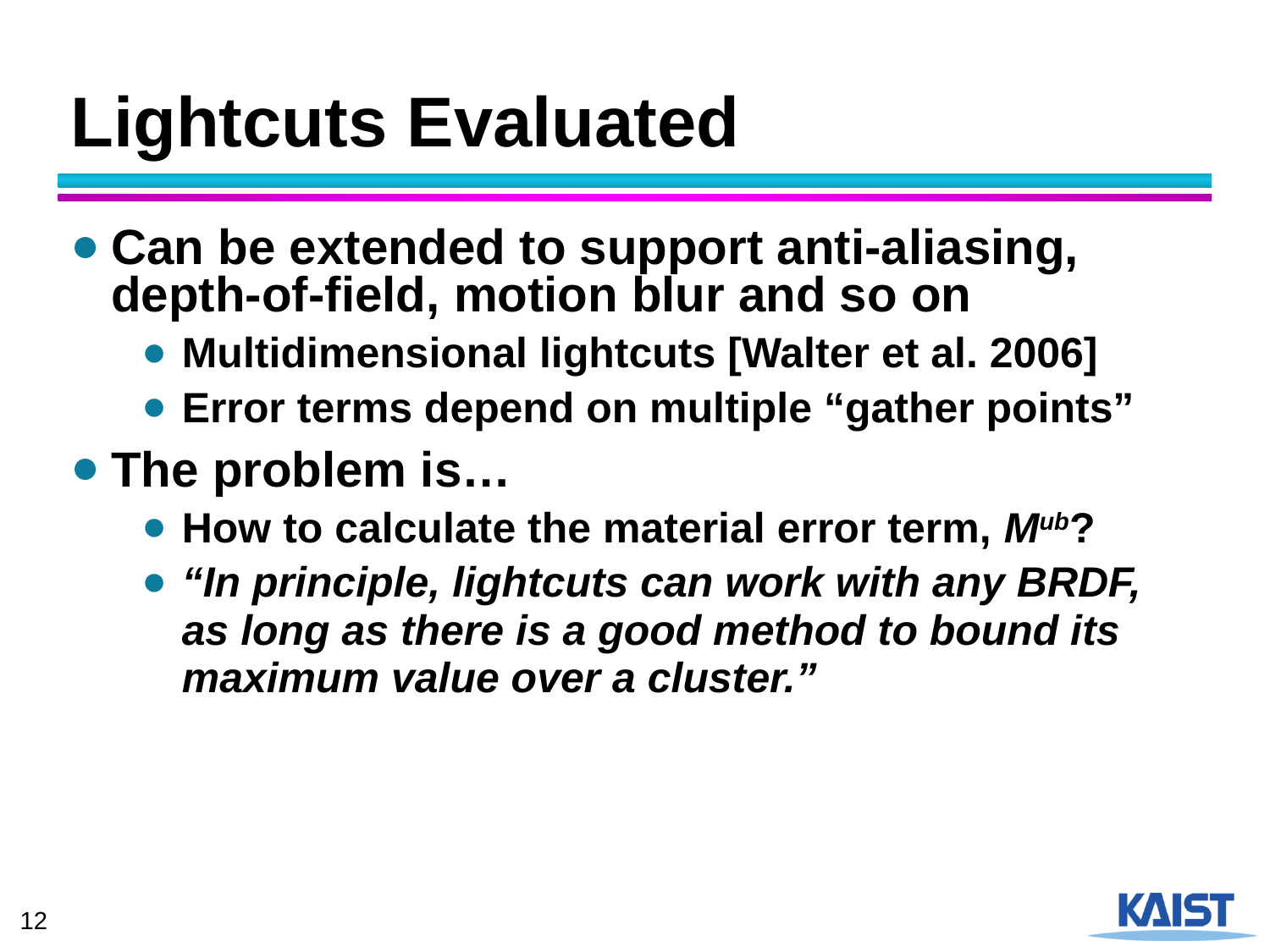

# Lightcuts Evaluated
Can be extended to support anti-aliasing, depth-of-field, motion blur and so on
Multidimensional lightcuts [Walter et al. 2006]
Error terms depend on multiple “gather points”
The problem is…
How to calculate the material error term, Mub?
“In principle, lightcuts can work with any BRDF, as long as there is a good method to bound its maximum value over a cluster.”